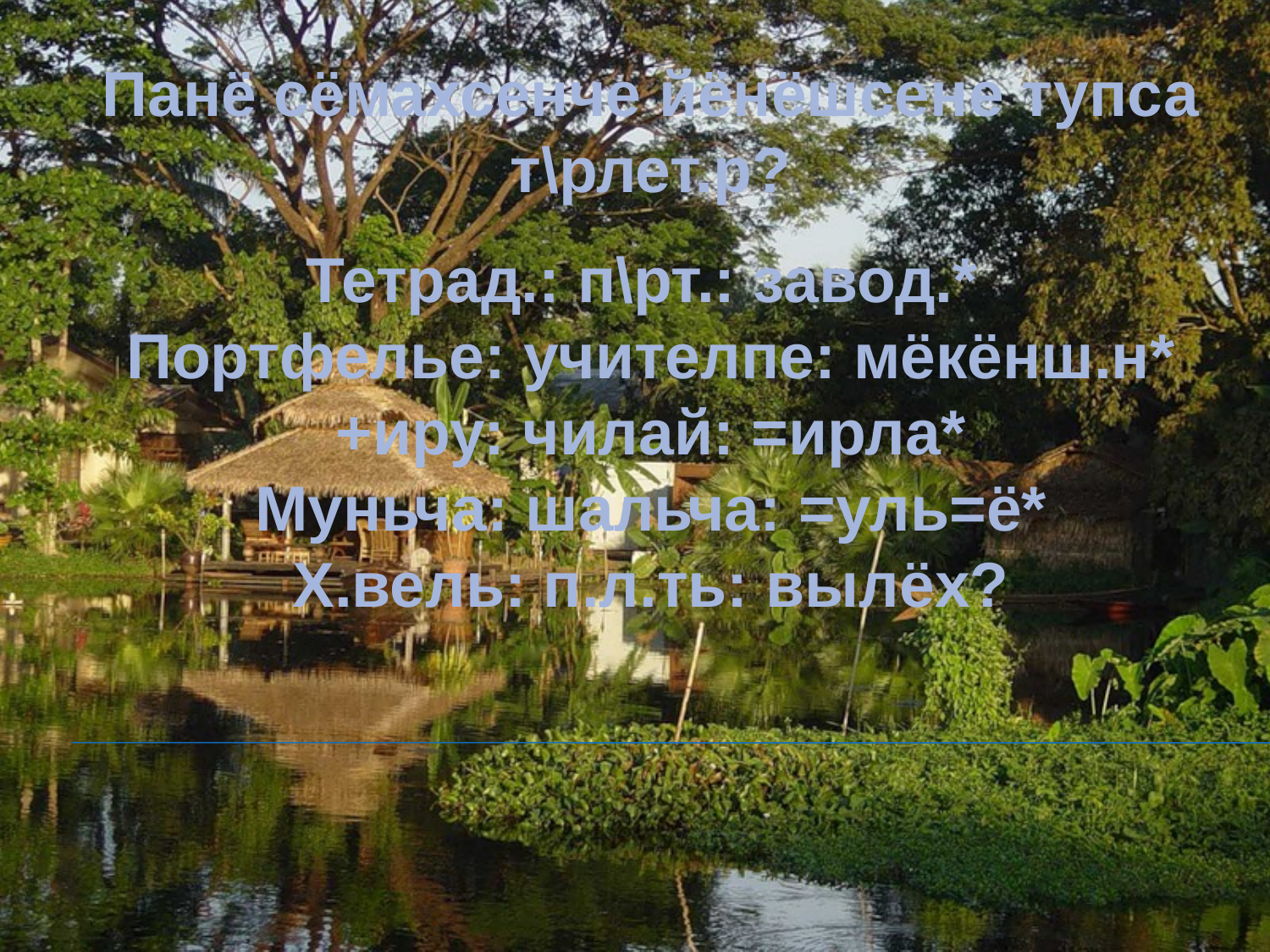

Панё сёмахсенче йёнёшсене тупса т\рлет.р?
# Тетрад.: п\рт.: завод.* Портфелье: учителпе: мёкёнш.н* +иру: чилай: =ирла* Муньча: шальча: =уль=ё* Х.вель: п.л.ть: вылёх?